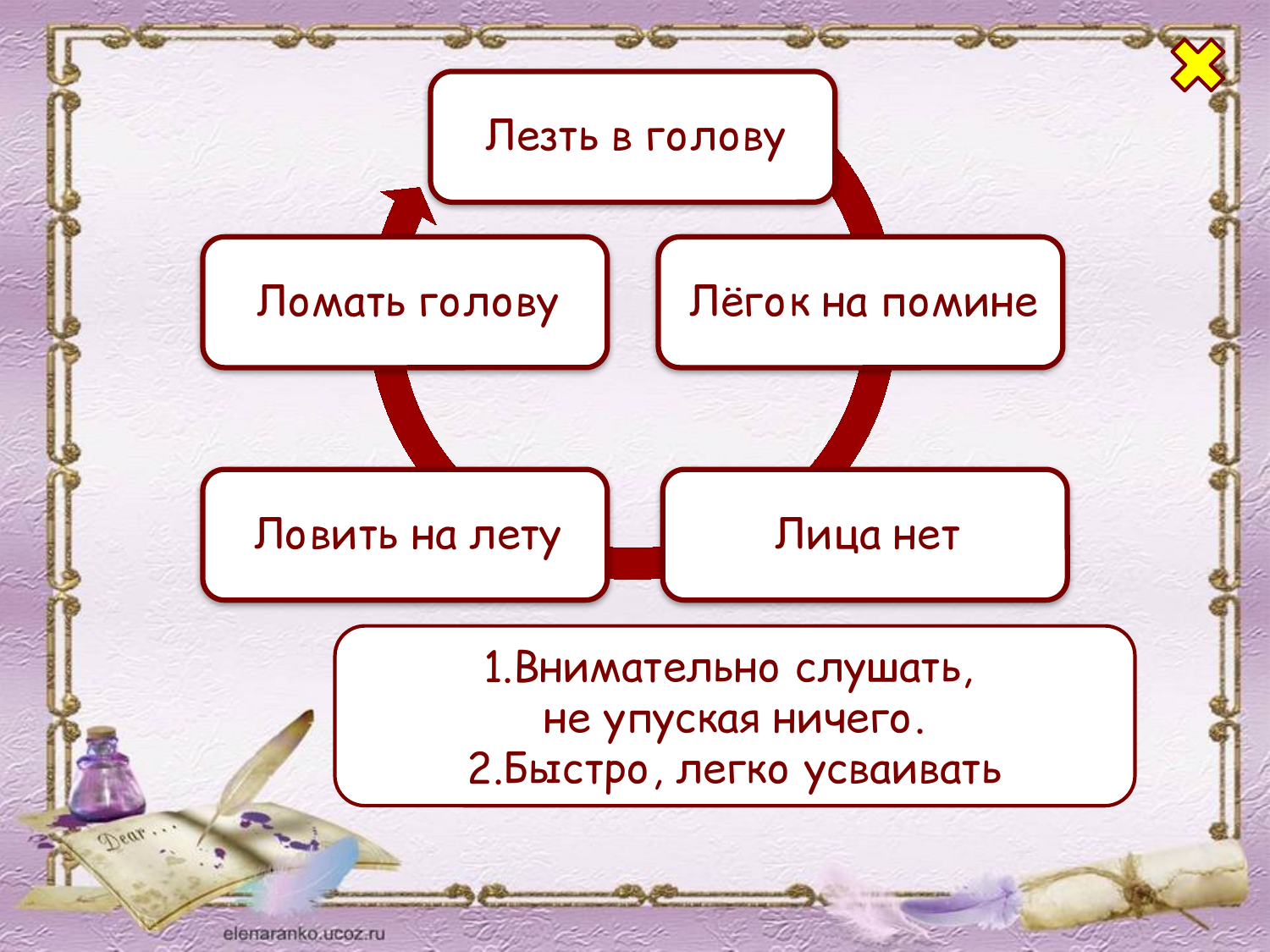

Лезть в голову
Лёгок на помине
Лица нет
Ловить на лету
Ломать голову

1.Внимательно слушать,
не упуская ничего.
2.Быстро, легко усваивать